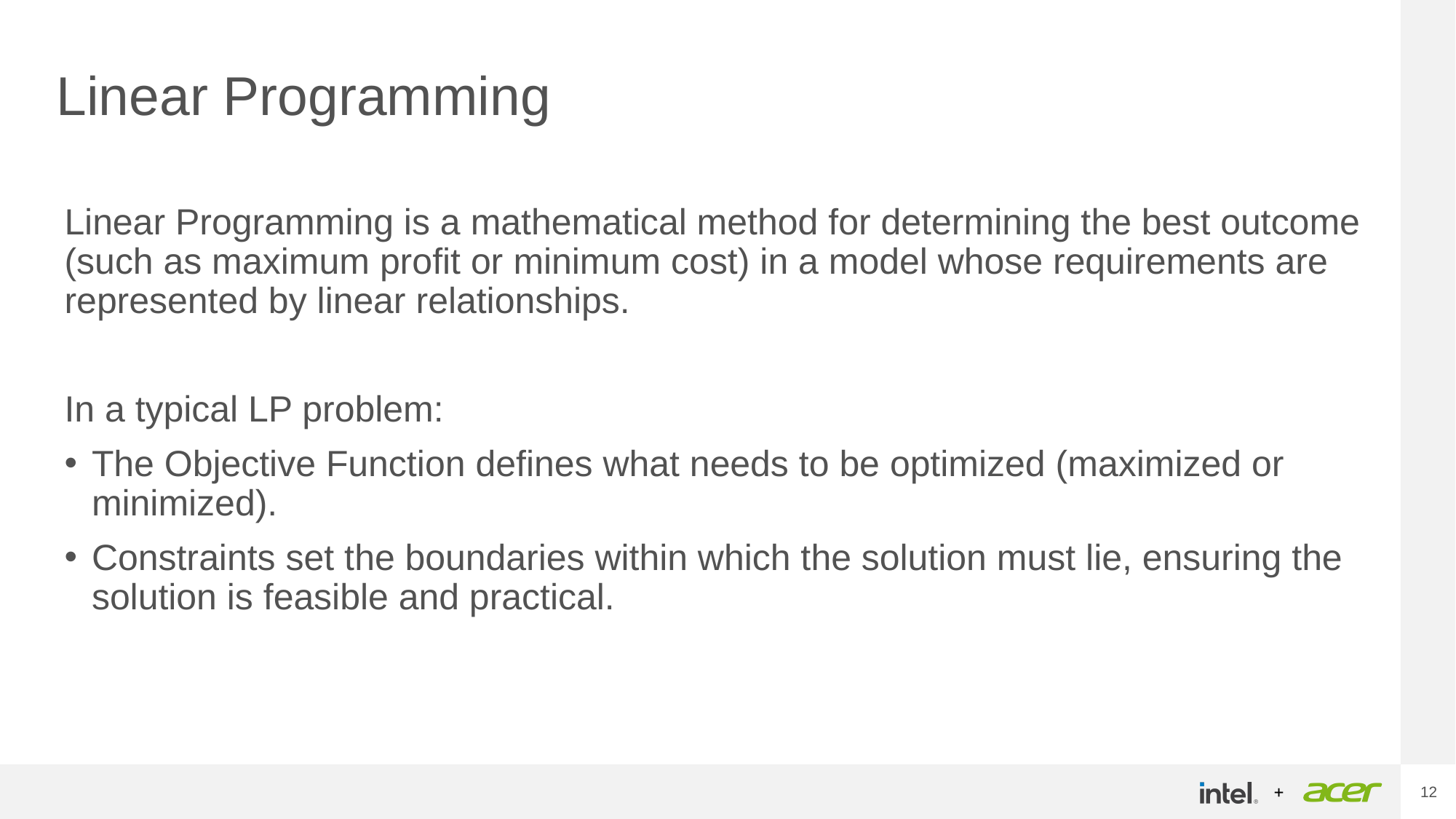

# Linear Programming
Linear Programming is a mathematical method for determining the best outcome (such as maximum profit or minimum cost) in a model whose requirements are represented by linear relationships.

In a typical LP problem:
The Objective Function defines what needs to be optimized (maximized or minimized).
Constraints set the boundaries within which the solution must lie, ensuring the solution is feasible and practical.